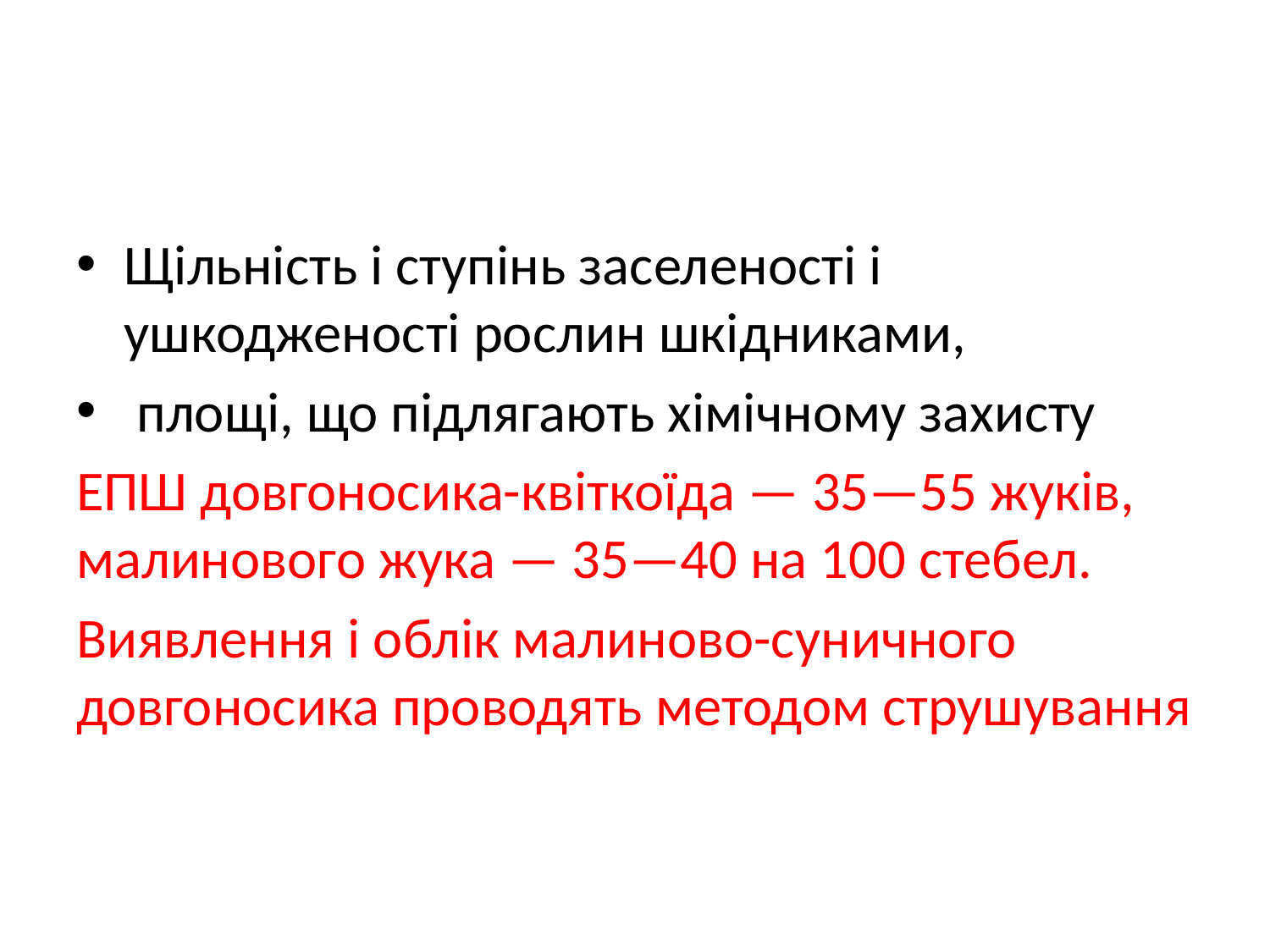

#
Щільність і ступінь заселеності і ушкодженості рослин шкідниками,
 площі, що підлягають хімічному захисту
ЕПШ довгоносика-квіткоїда — 35—55 жуків, малинового жука — 35—40 на 100 стебел.
Виявлення і облік малиново-суничного довгоносика проводять методом струшування